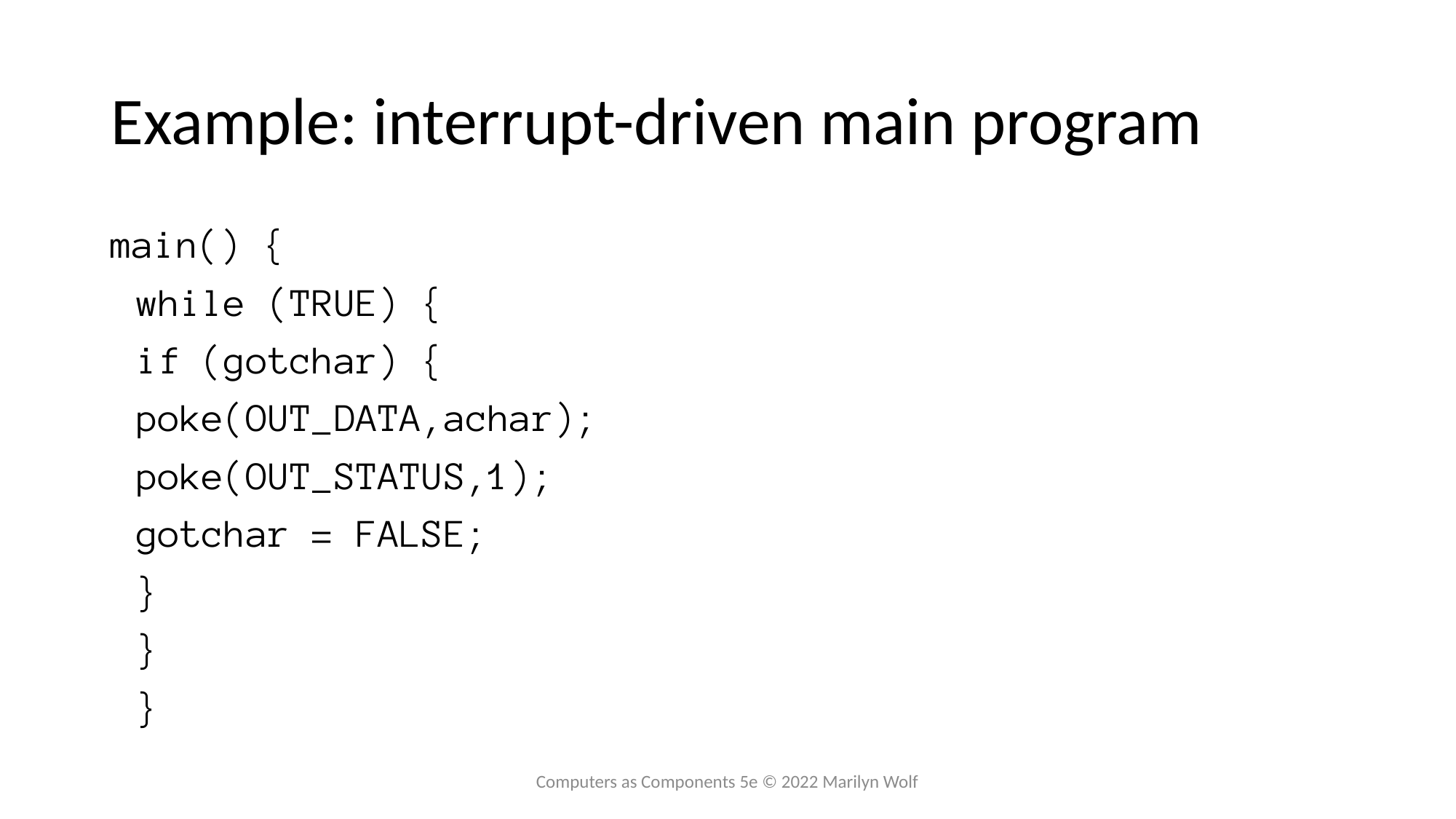

# Example: interrupt-driven main program
main() {
	while (TRUE) {
		if (gotchar) {
			poke(OUT_DATA,achar);
			poke(OUT_STATUS,1);
			gotchar = FALSE;
			}
		}
	}
Computers as Components 5e © 2022 Marilyn Wolf